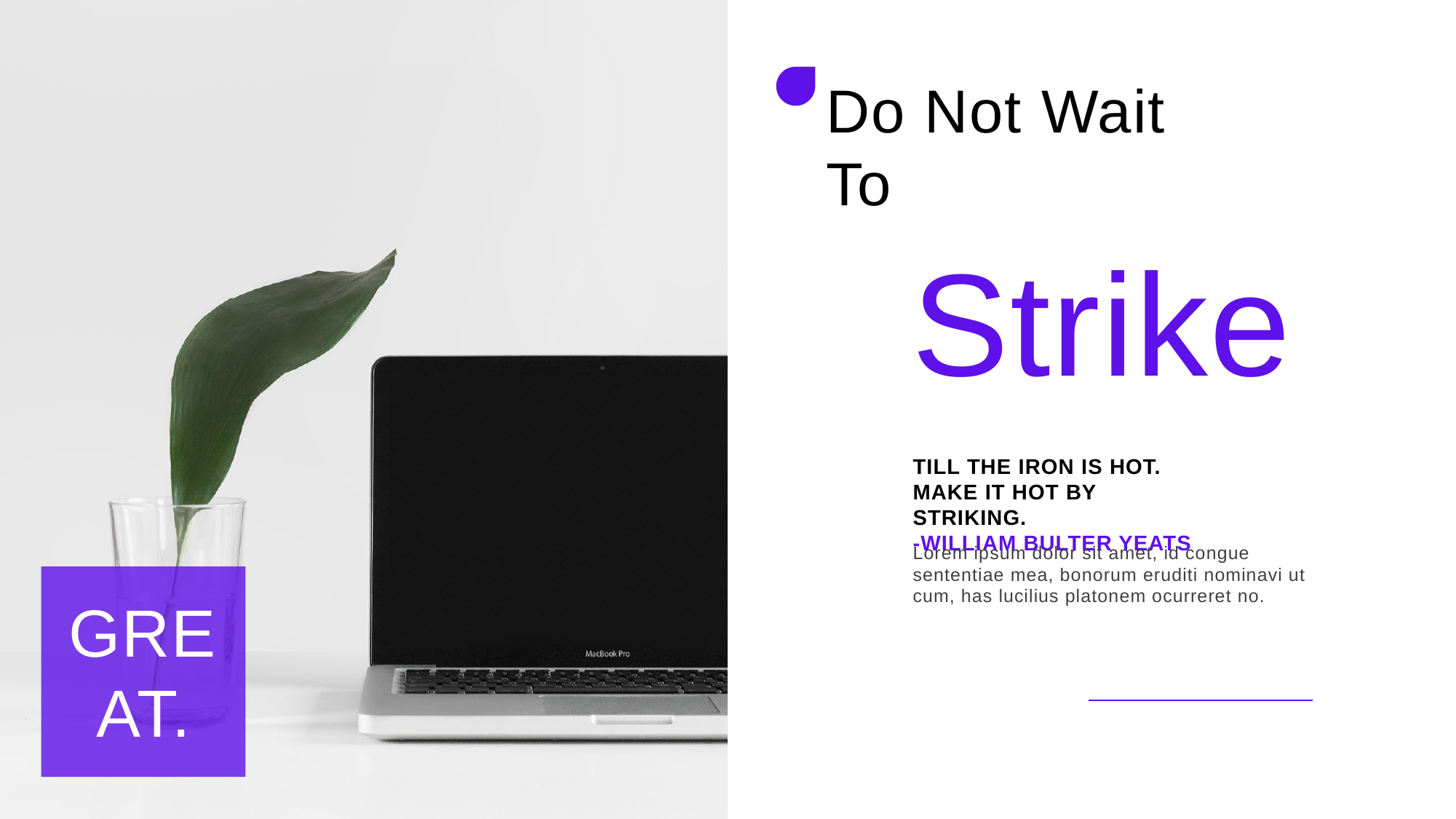

Do Not Wait To
Strike
TILL THE IRON IS HOT. MAKE IT HOT BY STRIKING.
-WILLIAM BULTER YEATS
Lorem ipsum dolor sit amet, id congue sententiae mea, bonorum eruditi nominavi ut cum, has lucilius platonem ocurreret no.

GREAT.